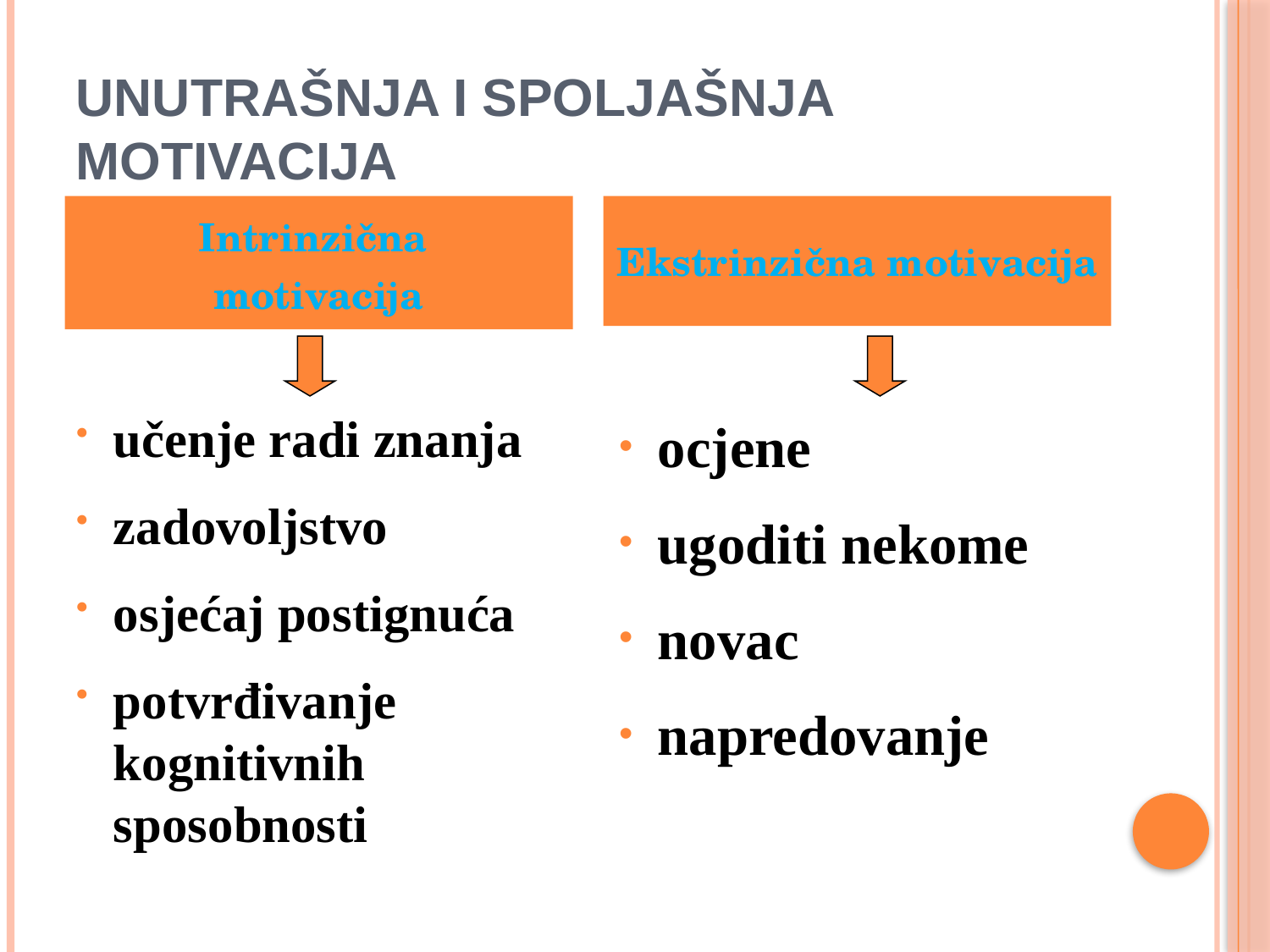

# Unutrašnja i spoljašnja motivacija

Intrinzična
motivacija

Ekstrinzična motivacija

ocjene
ugoditi nekome
novac
napredovanje

učenje radi znanja
zadovoljstvo
osjećaj postignuća
potvrđivanje kognitivnih sposobnosti